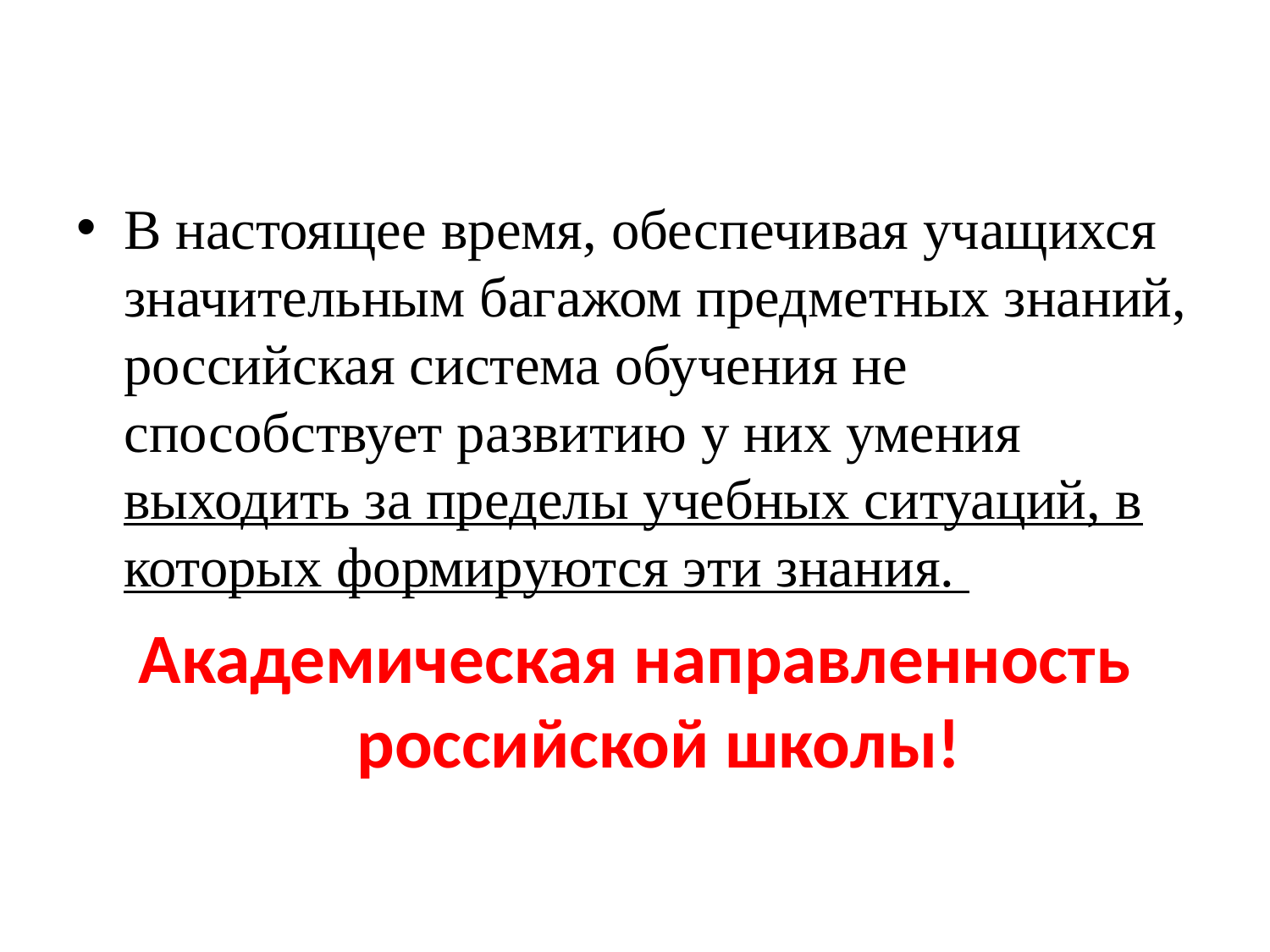

В настоящее время, обеспечивая учащихся значительным багажом предметных знаний, российская система обучения не способствует развитию у них умения выходить за пределы учебных ситуаций, в которых формируются эти знания.
Академическая направленность российской школы!